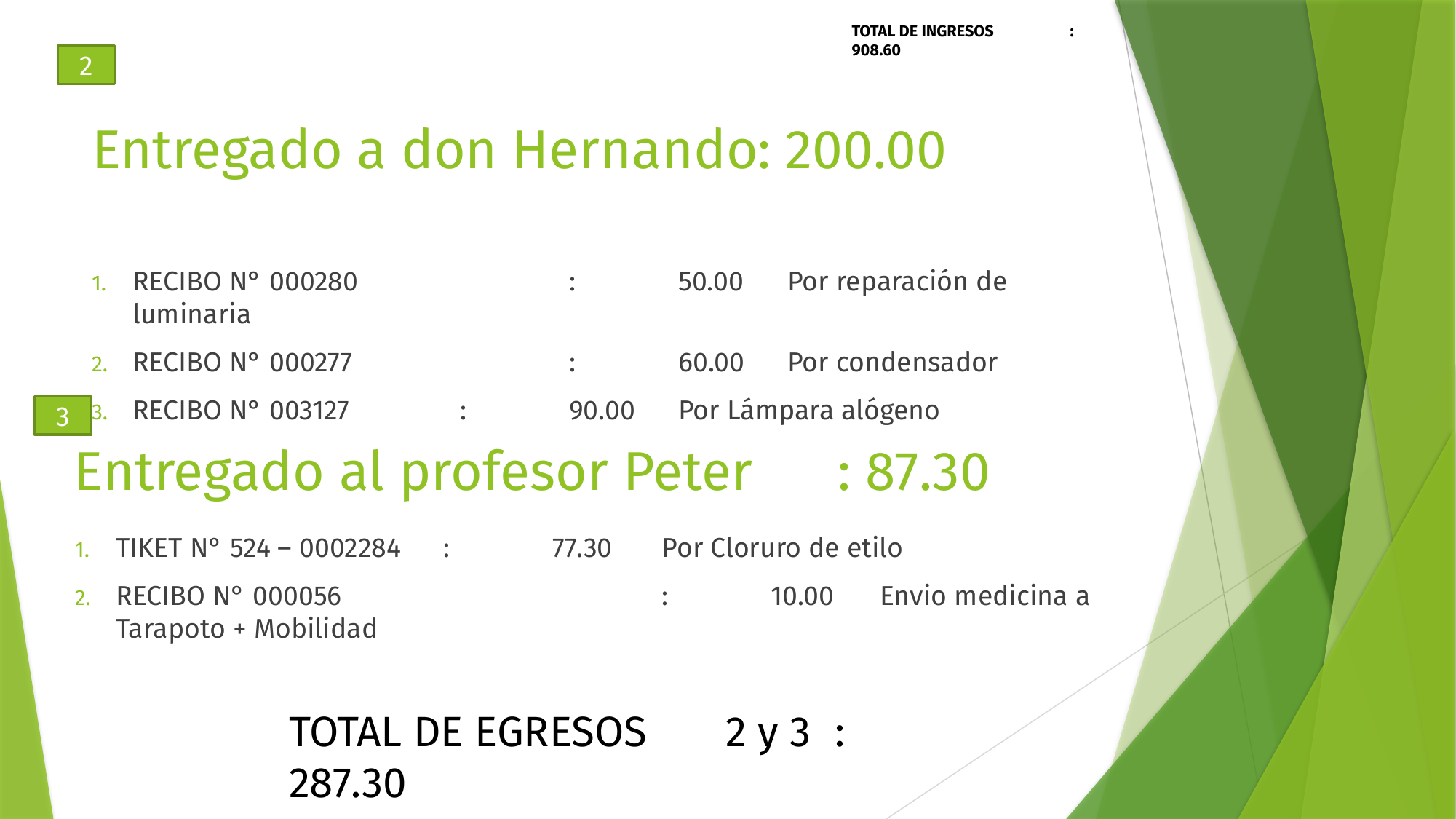

TOTAL DE INGRESOS	: 908.60
2
# Entregado a don Hernando: 200.00
RECIBO N° 000280		:	50.00	Por reparación de luminaria
RECIBO N° 000277		:	60.00	Por condensador
RECIBO N° 003127		:	90.00	Por Lámpara alógeno

3
Entregado al profesor Peter	: 87.30
TIKET N° 524 – 0002284	:	77.30	Por Cloruro de etilo
RECIBO N° 000056			:	10.00	Envio medicina a Tarapoto + Mobilidad
TOTAL DE EGRESOS	2 y 3	: 287.30